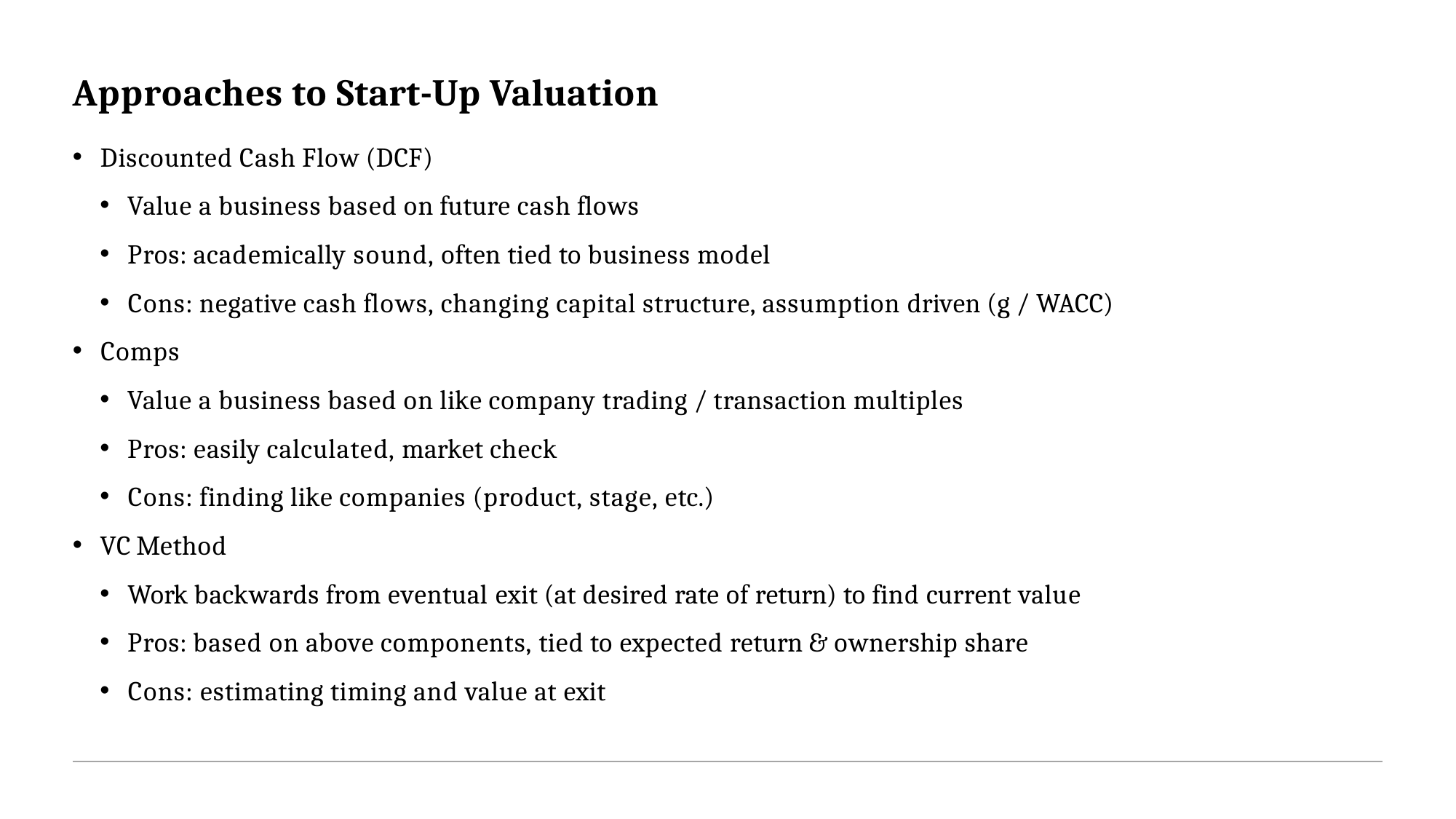

# Approaches to Start-Up Valuation
Discounted Cash Flow (DCF)
Value a business based on future cash flows
Pros: academically sound, often tied to business model
Cons: negative cash flows, changing capital structure, assumption driven (g / WACC)
Comps
Value a business based on like company trading / transaction multiples
Pros: easily calculated, market check
Cons: finding like companies (product, stage, etc.)
VC Method
Work backwards from eventual exit (at desired rate of return) to find current value
Pros: based on above components, tied to expected return & ownership share
Cons: estimating timing and value at exit